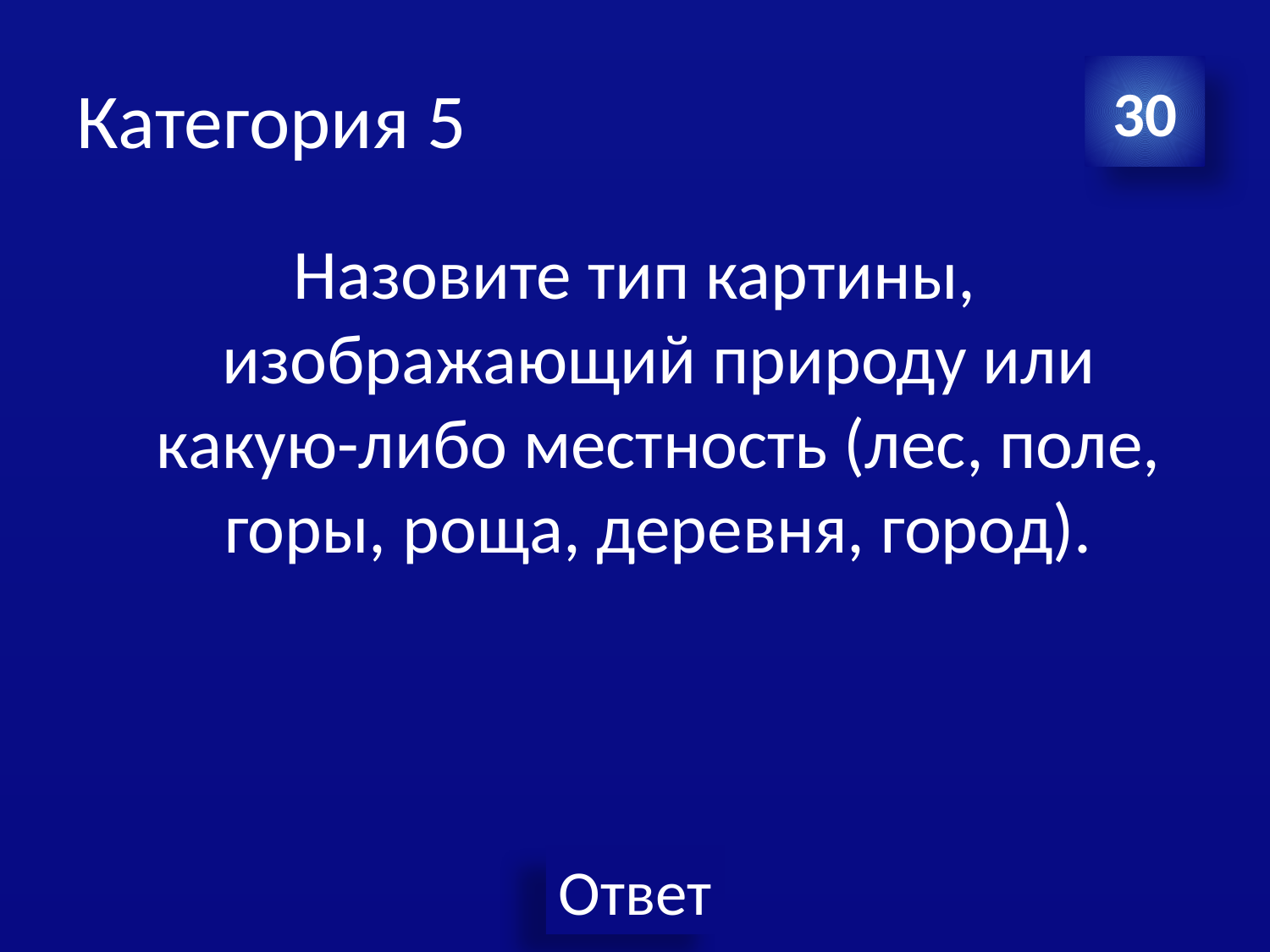

# Категория 5
30
Назовите тип картины, изображающий природу или какую-либо местность (лес, поле, горы, роща, деревня, город).